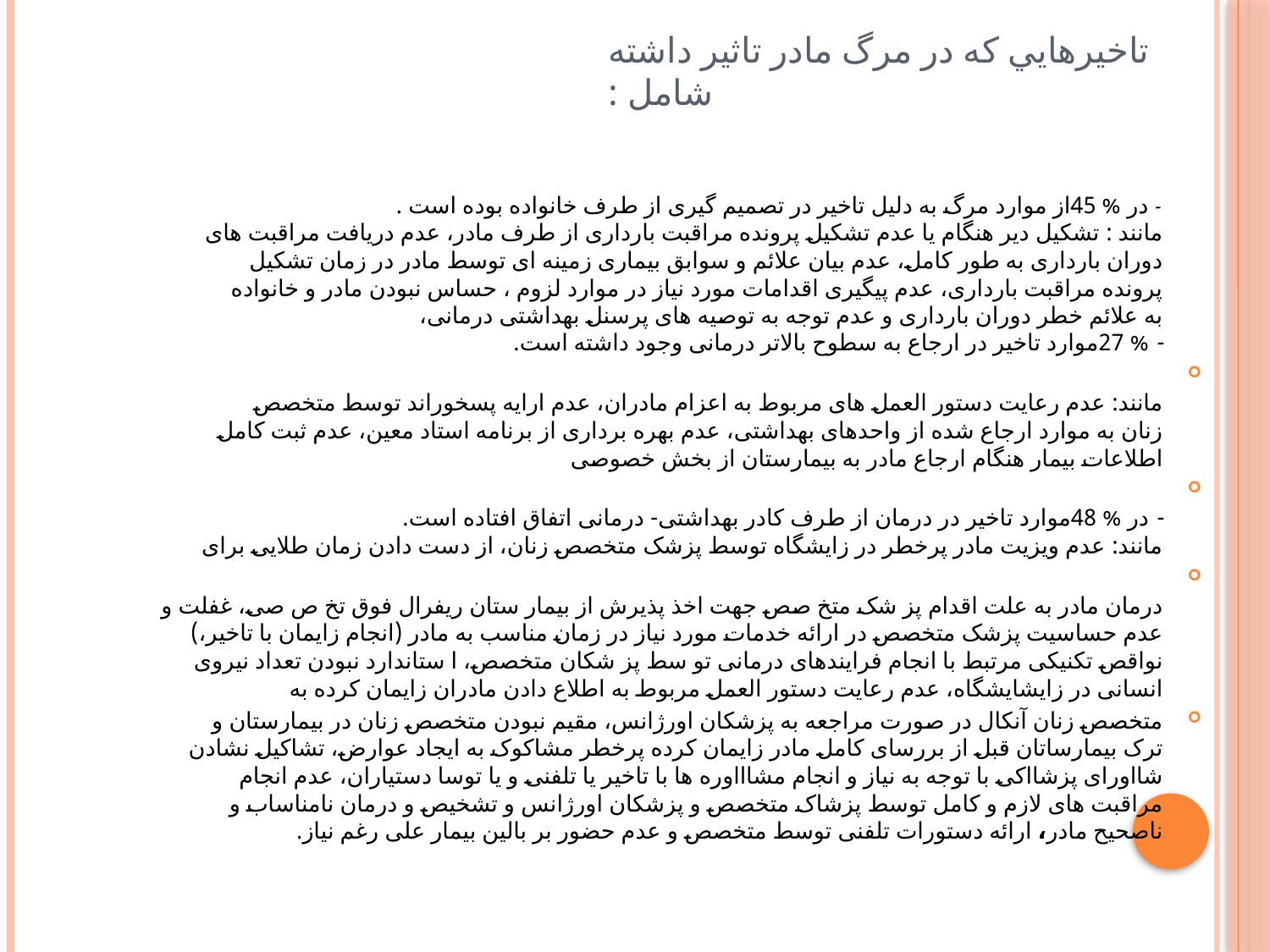

# تاخيرهایي كه در مرگ مادر تاثير داشته شامل :

       - در % 45از موارد مرگ به دلیل تاخیر در تصمیم گیری از طرف خانواده بوده است .
مانند : تشکیل دیر هنگام یا عدم تشکیل پرونده مراقبت بارداری از طرف مادر، عدم دریافت مراقبت های
دوران بارداری به طور کامل، عدم بیان علائم و سوابق بیماری زمینه ای توسط مادر در زمان تشکیل
پرونده مراقبت بارداری، عدم پیگیری اقدامات مورد نیاز در موارد لزوم ، حساس نبودن مادر و خانواده
به علائم خطر دوران بارداری و عدم توجه به توصیه های پرسنل بهداشتی درمانی،
- % 27موارد تاخیر در ارجاع به سطوح بالاتر درمانی وجود داشته است.
مانند: عدم رعایت دستور العمل های مربوط به اعزام مادران، عدم ارایه پسخوراند توسط متخصص
زنان به موارد ارجاع شده از واحدهای بهداشتی، عدم بهره برداری از برنامه استاد معین، عدم ثبت کامل
اطلاعات بیمار هنگام ارجاع مادر به بیمارستان از بخش خصوصی
- در % 48موارد تاخیر در درمان از طرف کادر بهداشتی- درمانی اتفاق افتاده است.
مانند: عدم ویزیت مادر پرخطر در زایشگاه توسط پزشک متخصص زنان، از دست دادن زمان طلایی برای
درمان مادر به علت اقدام پز شک متخ صص جهت اخذ پذیرش از بیمار ستان ریفرال فوق تخ ص صی، غفلت و
عدم حساسیت پزشک متخصص در ارائه خدمات مورد نیاز در زمان مناسب به مادر (انجام زایمان با تاخیر،)
نواقص تکنیکی مرتبط با انجام فرایندهای درمانی تو سط پز شکان متخصص، ا ستاندارد نبودن تعداد نیروی
انسانی در زایشایشگاه، عدم رعایت دستور العمل مربوط به اطلاع دادن مادران زایمان کرده به
متخصص زنان آنکال در صورت مراجعه به پزشکان اورژانس، مقیم نبودن متخصص زنان در بیمارستان و
ترک بیمارساتان قبل از بررسای کامل مادر زایمان کرده پرخطر مشاکوک به ایجاد عوارض، تشاکیل نشادن
شااورای پزشااکی با توجه به نیاز و انجام مشاااوره ها با تاخیر یا تلفنی و یا توسا دستیاران، عدم انجام
مراقبت های لازم و کامل توسط پزشاک متخصص و پزشکان اورژانس و تشخیص و درمان نامناساب و
ناصحیح مادر، ارائه دستورات تلفنی توسط متخصص و عدم حضور بر بالین بیمار علی رغم نیاز.